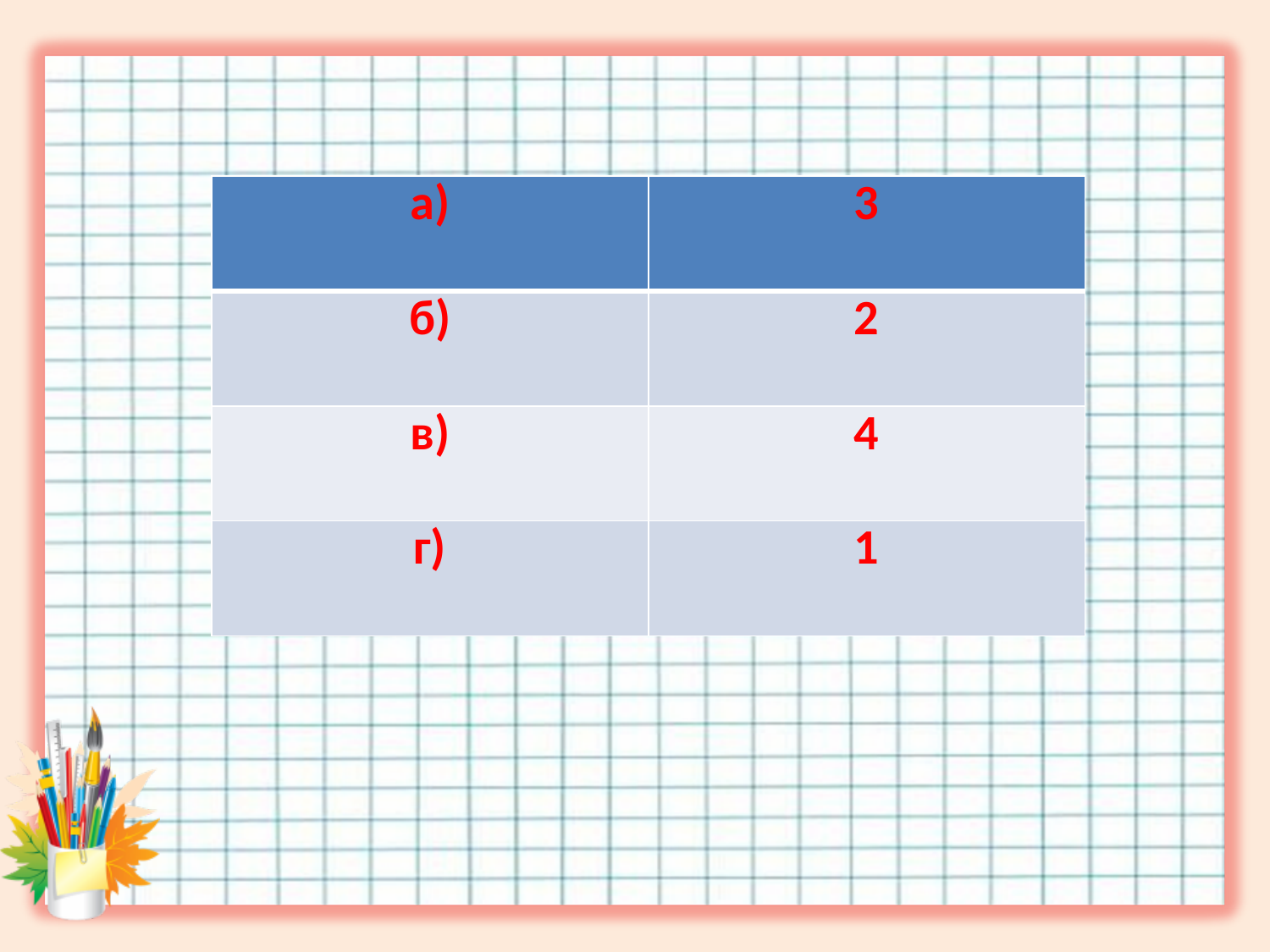

#
| а) | 3 |
| --- | --- |
| б) | 2 |
| в) | 4 |
| г) | 1 |